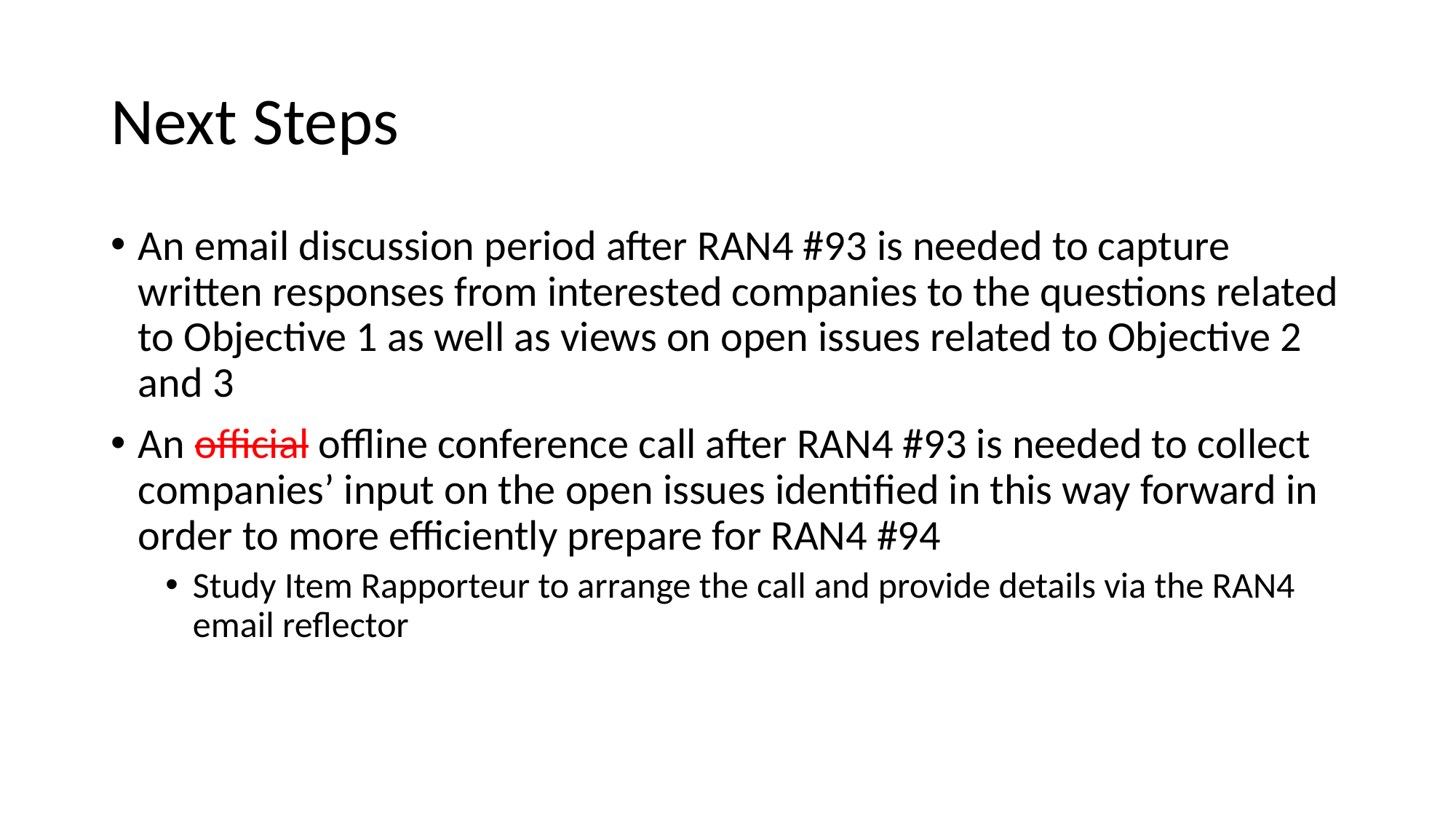

# Next Steps
An email discussion period after RAN4 #93 is needed to capture written responses from interested companies to the questions related to Objective 1 as well as views on open issues related to Objective 2 and 3
An official offline conference call after RAN4 #93 is needed to collect companies’ input on the open issues identified in this way forward in order to more efficiently prepare for RAN4 #94
Study Item Rapporteur to arrange the call and provide details via the RAN4 email reflector